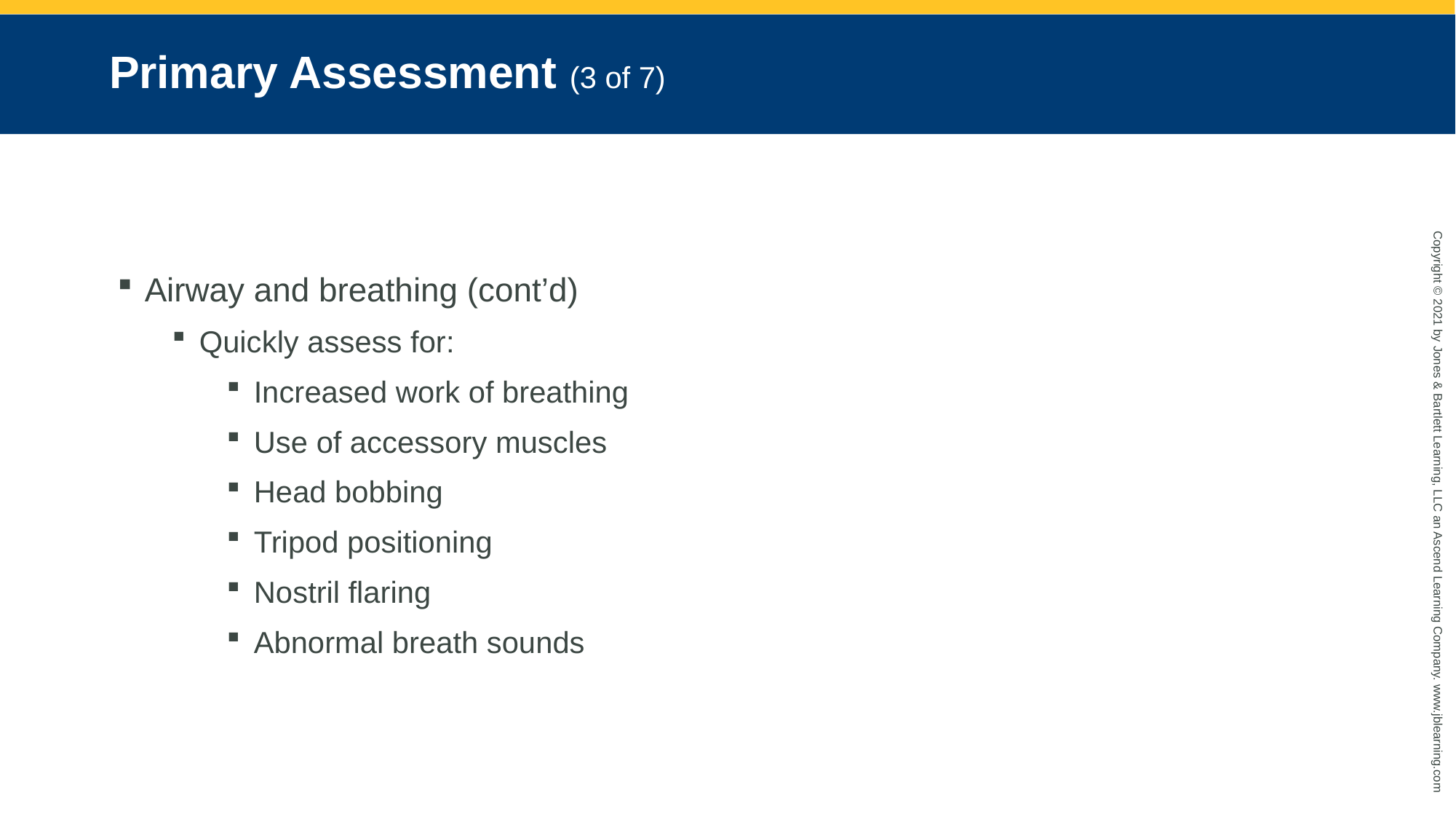

# Primary Assessment (3 of 7)
Airway and breathing (cont’d)
Quickly assess for:
Increased work of breathing
Use of accessory muscles
Head bobbing
Tripod positioning
Nostril flaring
Abnormal breath sounds